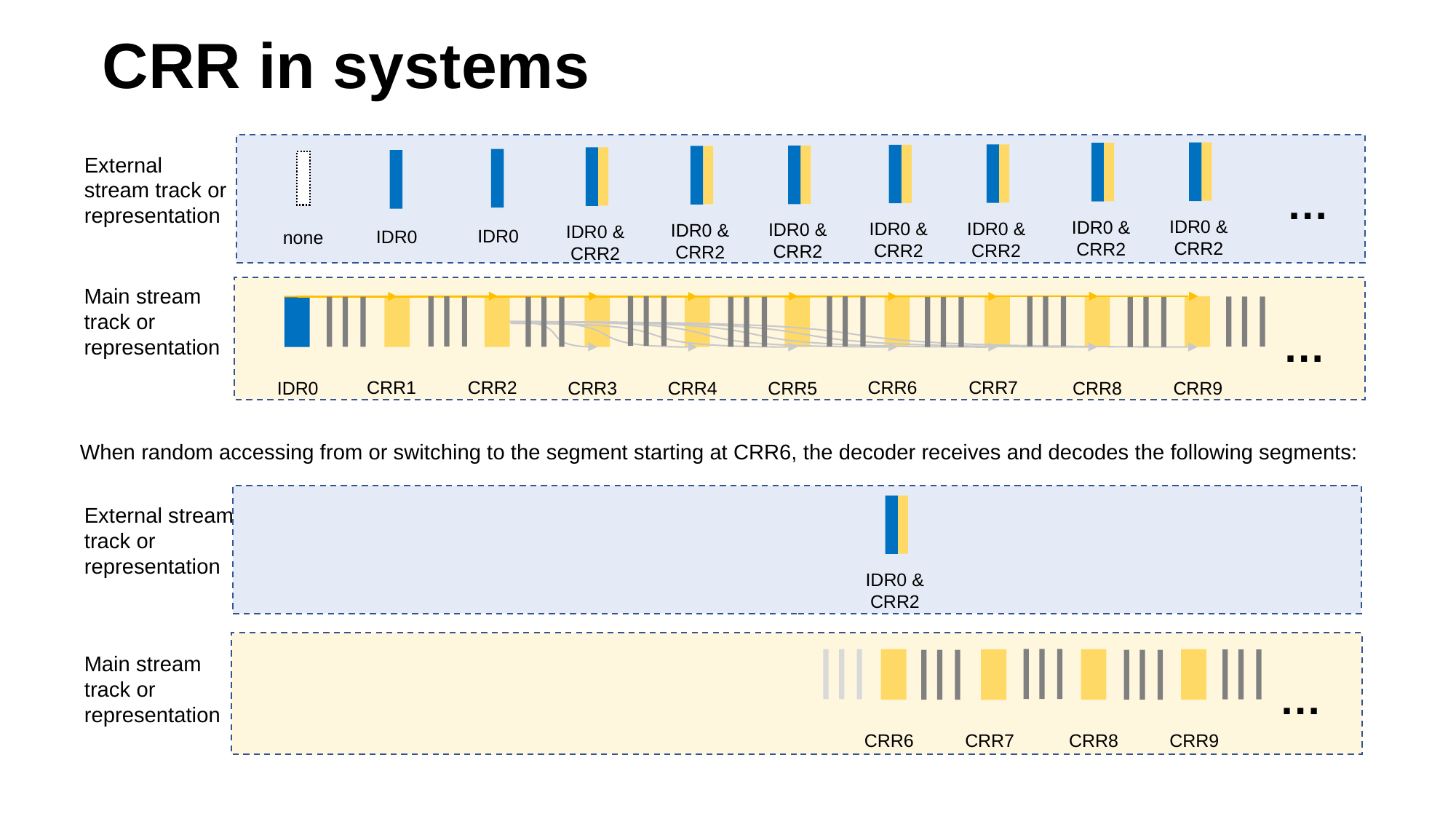

# CRR in systems

IDR0 & CRR2

IDR0 & CRR2

IDR0 & CRR2

IDR0 & CRR2

IDR0 & CRR2

IDR0 & CRR2

IDR0 & CRR2

IDR0

IDR0

…
none
External stream track or representation
Main stream track or representation

…
CRR2
CRR6
CRR7
CRR1
IDR0
CRR5
CRR4
CRR3
CRR8
CRR9
When random accessing from or switching to the segment starting at CRR6, the decoder receives and decodes the following segments:

IDR0 & CRR2
External stream track or representation

…
CRR6
CRR7
CRR8
CRR9
Main stream track or representation